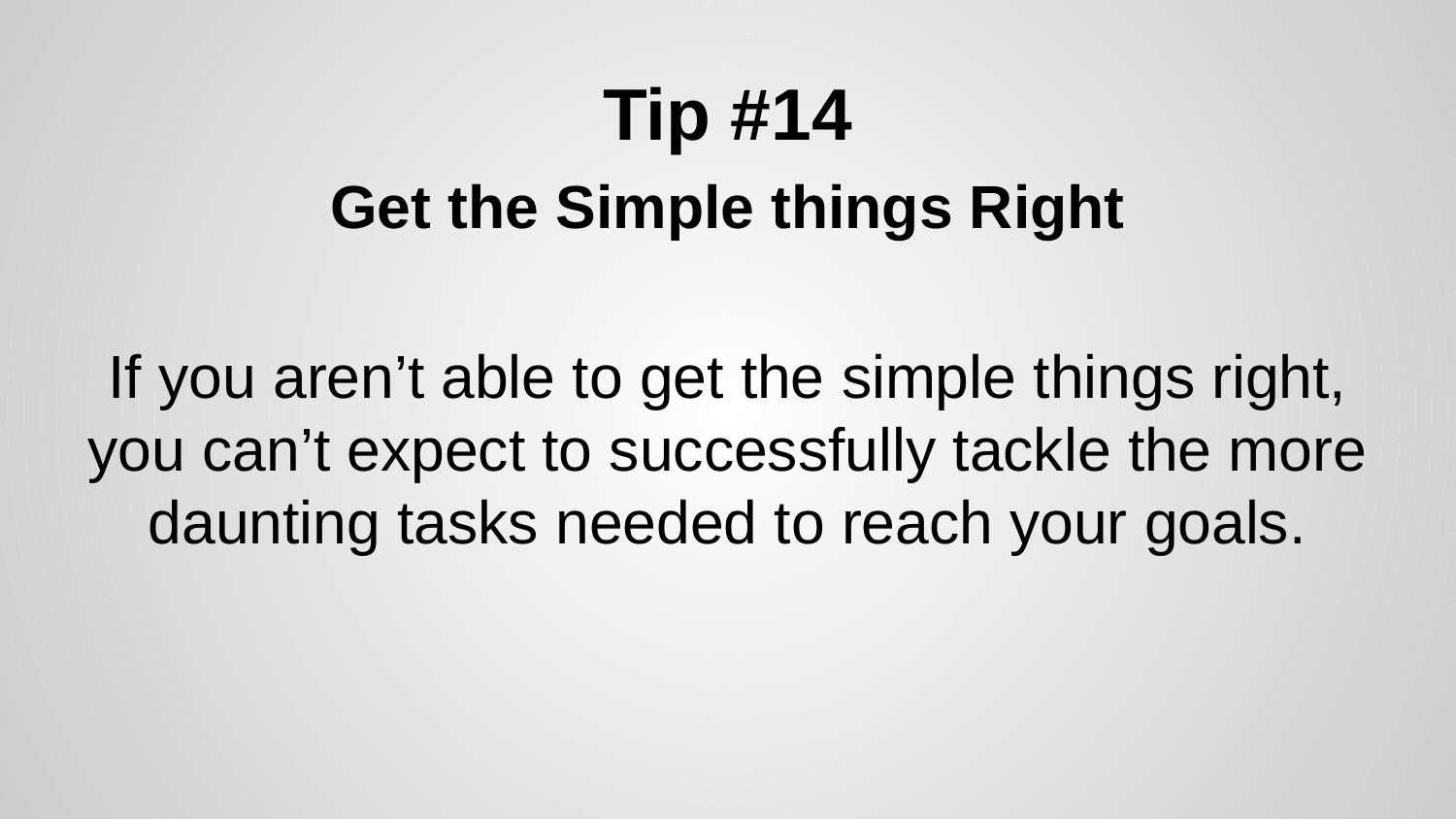

# Tip #14

Get the Simple things Right

If you aren’t able to get the simple things right, you can’t expect to successfully tackle the more daunting tasks needed to reach your goals.